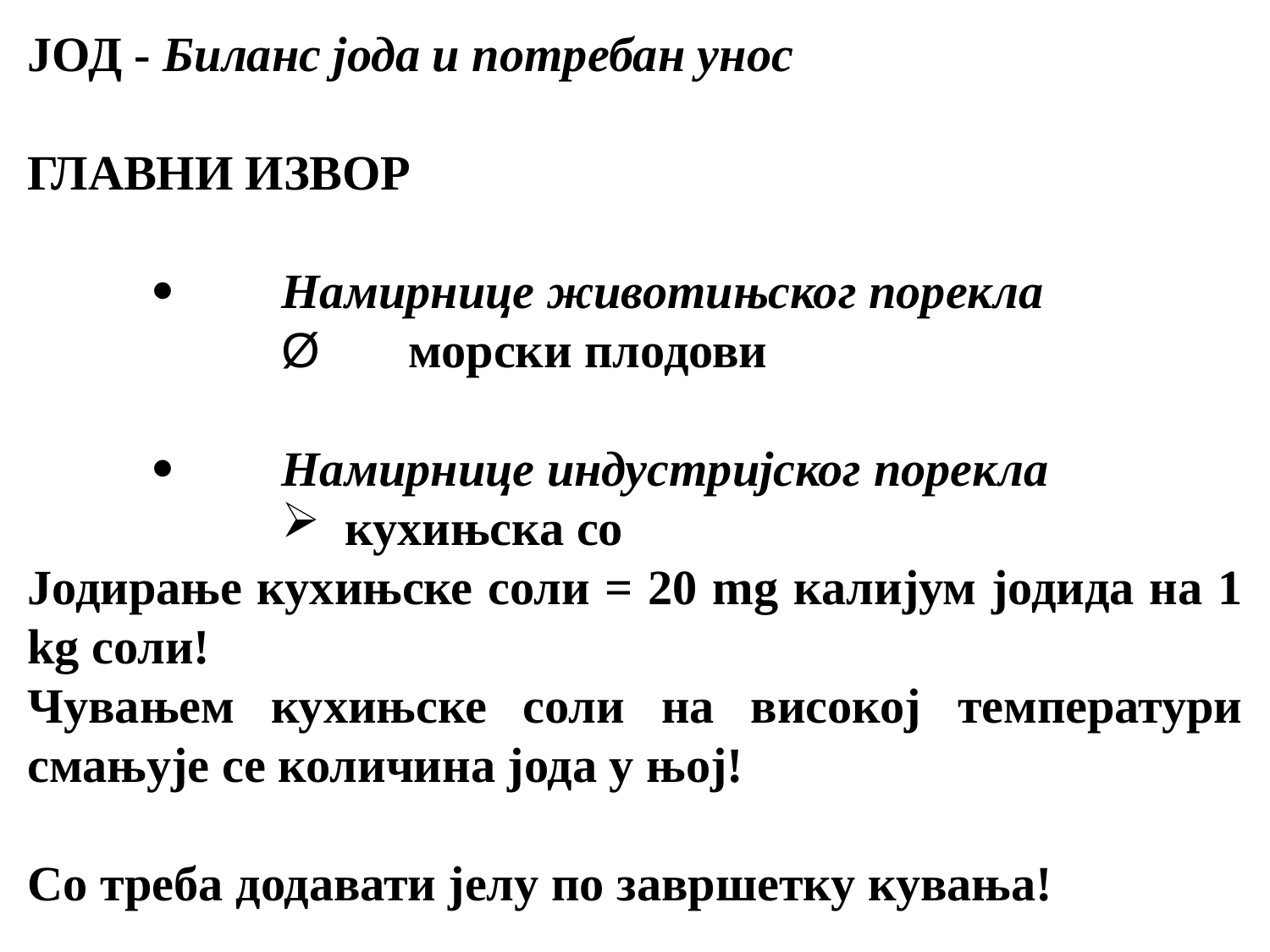

ЈОД - Биланс јода и потребан унос

ГЛАВНИ ИЗВОР

•	Намирнице животињског порекла
Ø	морски плодови

•	Намирнице индустријског порекла
кухињска со
Јодирање кухињске соли = 20 mg калијум јодида на 1 kg соли!
Чувањем кухињске соли на високој температури смањује се количина јода у њој!

Со треба додавати јелу по завршетку кувања!